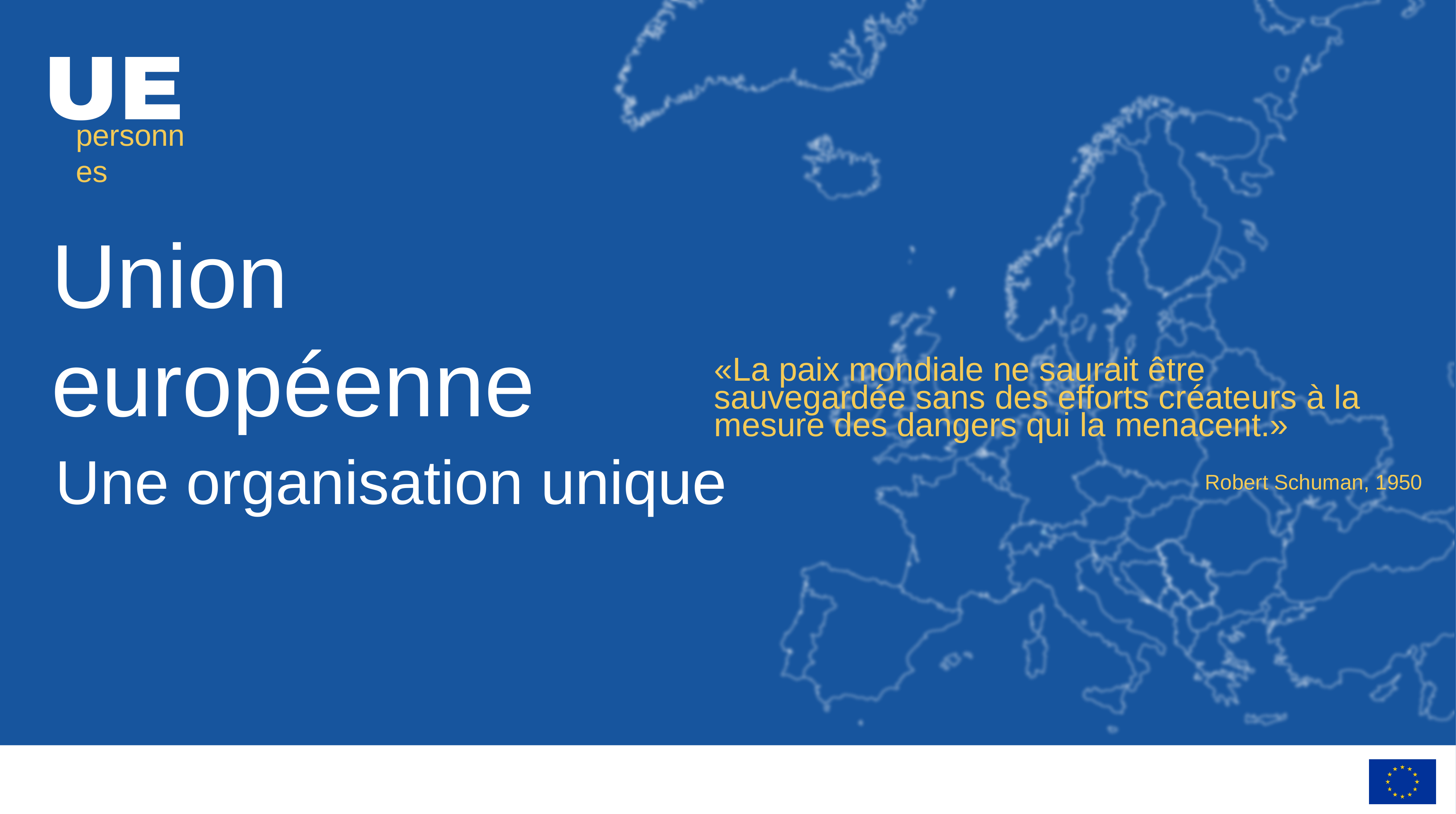

Union européenne
«La paix mondiale ne saurait être sauvegardée sans des efforts créateurs à la mesure des dangers qui la menacent.»

Une organisation unique
Robert Schuman, 1950